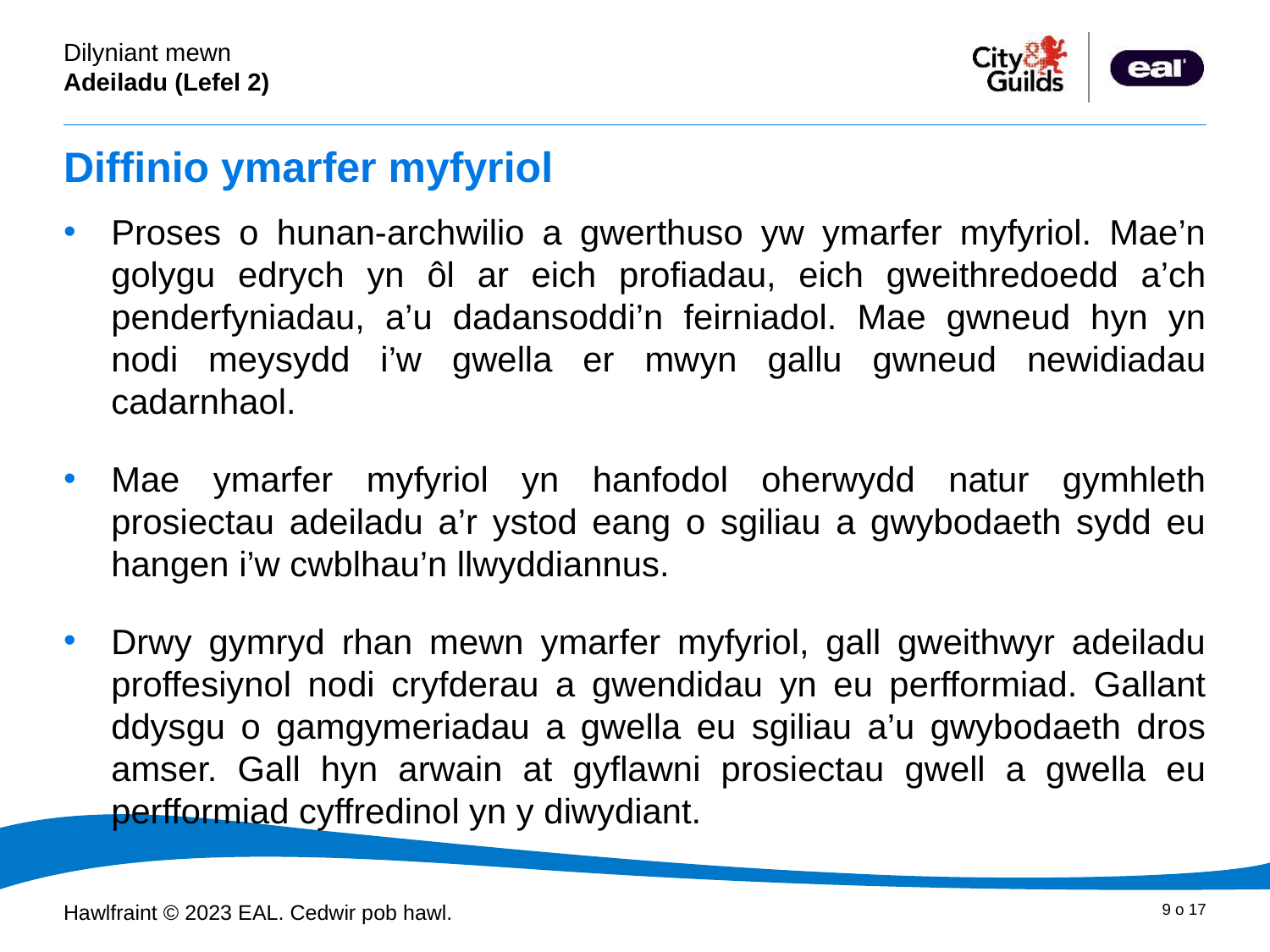

# Diffinio ymarfer myfyriol
Proses o hunan-archwilio a gwerthuso yw ymarfer myfyriol. Mae’n golygu edrych yn ôl ar eich profiadau, eich gweithredoedd a’ch penderfyniadau, a’u dadansoddi’n feirniadol. Mae gwneud hyn yn nodi meysydd i’w gwella er mwyn gallu gwneud newidiadau cadarnhaol.
Mae ymarfer myfyriol yn hanfodol oherwydd natur gymhleth prosiectau adeiladu a’r ystod eang o sgiliau a gwybodaeth sydd eu hangen i’w cwblhau’n llwyddiannus.
Drwy gymryd rhan mewn ymarfer myfyriol, gall gweithwyr adeiladu proffesiynol nodi cryfderau a gwendidau yn eu perfformiad. Gallant ddysgu o gamgymeriadau a gwella eu sgiliau a’u gwybodaeth dros amser. Gall hyn arwain at gyflawni prosiectau gwell a gwella eu perfformiad cyffredinol yn y diwydiant.